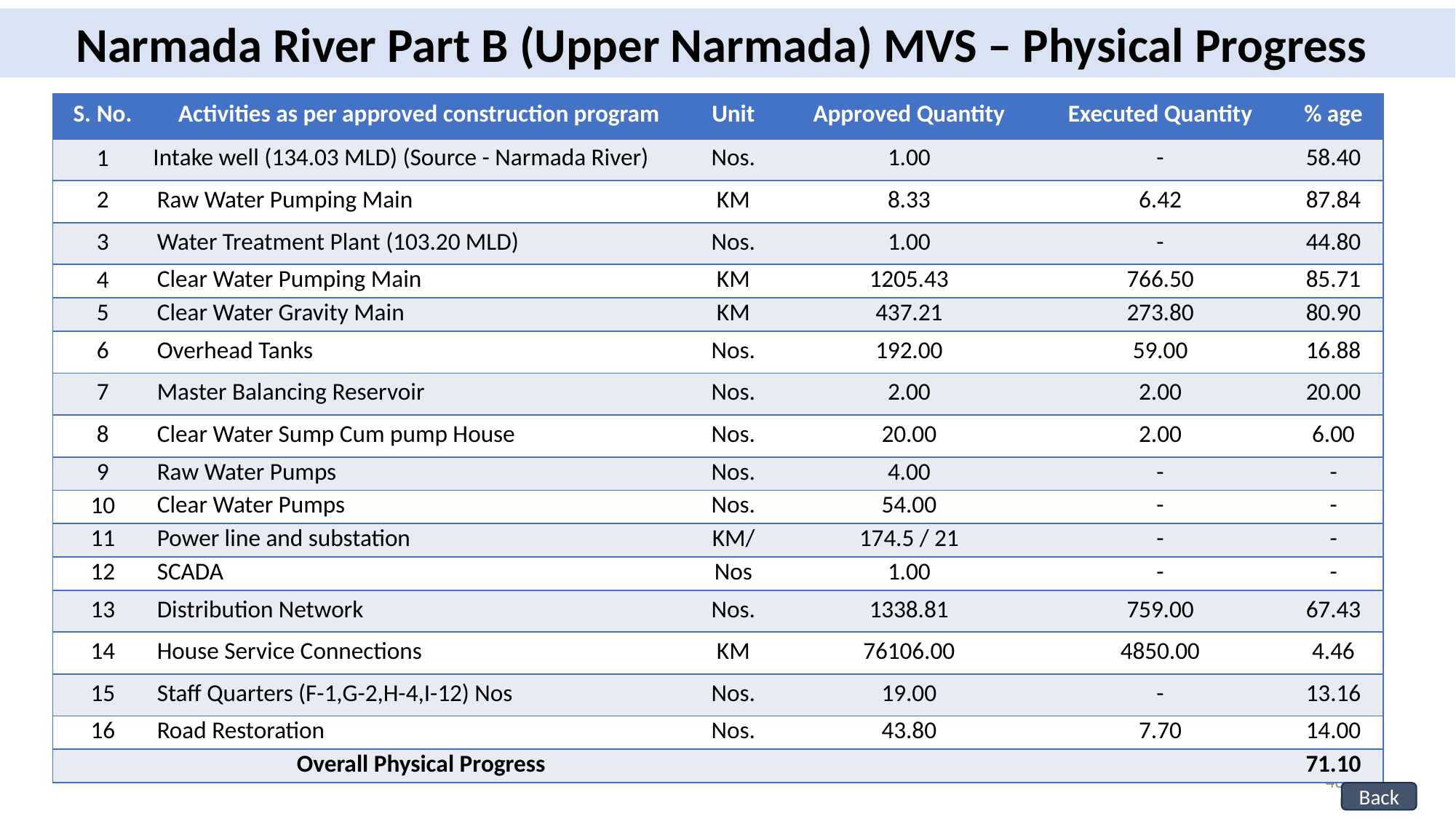

Narmada River Part B (Upper Narmada) MVS – Physical Progress
| S. No. | Activities as per approved construction program | Unit | Approved Quantity | Executed Quantity | % age |
| --- | --- | --- | --- | --- | --- |
| 1 | Intake well (134.03 MLD) (Source - Narmada River) | Nos. | 1.00 | - | 58.40 |
| 2 | Raw Water Pumping Main | KM | 8.33 | 6.42 | 87.84 |
| 3 | Water Treatment Plant (103.20 MLD) | Nos. | 1.00 | - | 44.80 |
| 4 | Clear Water Pumping Main | KM | 1205.43 | 766.50 | 85.71 |
| 5 | Clear Water Gravity Main | KM | 437.21 | 273.80 | 80.90 |
| 6 | Overhead Tanks | Nos. | 192.00 | 59.00 | 16.88 |
| 7 | Master Balancing Reservoir | Nos. | 2.00 | 2.00 | 20.00 |
| 8 | Clear Water Sump Cum pump House | Nos. | 20.00 | 2.00 | 6.00 |
| 9 | Raw Water Pumps | Nos. | 4.00 | - | - |
| 10 | Clear Water Pumps | Nos. | 54.00 | - | - |
| 11 | Power line and substation | KM/ | 174.5 / 21 | - | - |
| 12 | SCADA | Nos | 1.00 | - | - |
| 13 | Distribution Network | Nos. | 1338.81 | 759.00 | 67.43 |
| 14 | House Service Connections | KM | 76106.00 | 4850.00 | 4.46 |
| 15 | Staff Quarters (F-1,G-2,H-4,I-12) Nos | Nos. | 19.00 | - | 13.16 |
| 16 | Road Restoration | Nos. | 43.80 | 7.70 | 14.00 |
|  | Overall Physical Progress |  |  |  | 71.10 |
48
Back